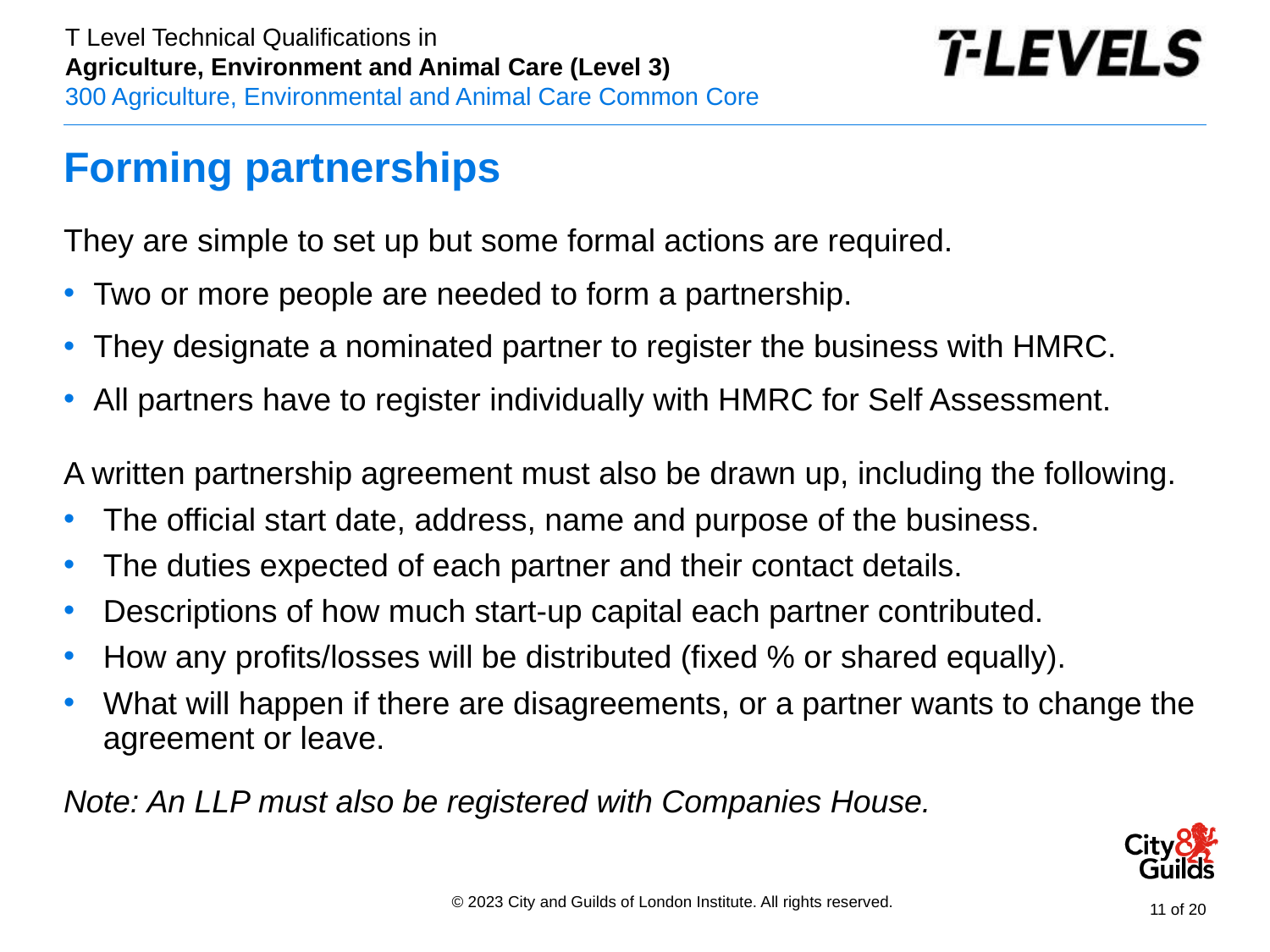

# Forming partnerships
They are simple to set up but some formal actions are required.
Two or more people are needed to form a partnership.
They designate a nominated partner to register the business with HMRC.
All partners have to register individually with HMRC for Self Assessment.
A written partnership agreement must also be drawn up, including the following.
The official start date, address, name and purpose of the business.
The duties expected of each partner and their contact details.
Descriptions of how much start-up capital each partner contributed.
How any profits/losses will be distributed (fixed % or shared equally).
What will happen if there are disagreements, or a partner wants to change the agreement or leave.
Note: An LLP must also be registered with Companies House.